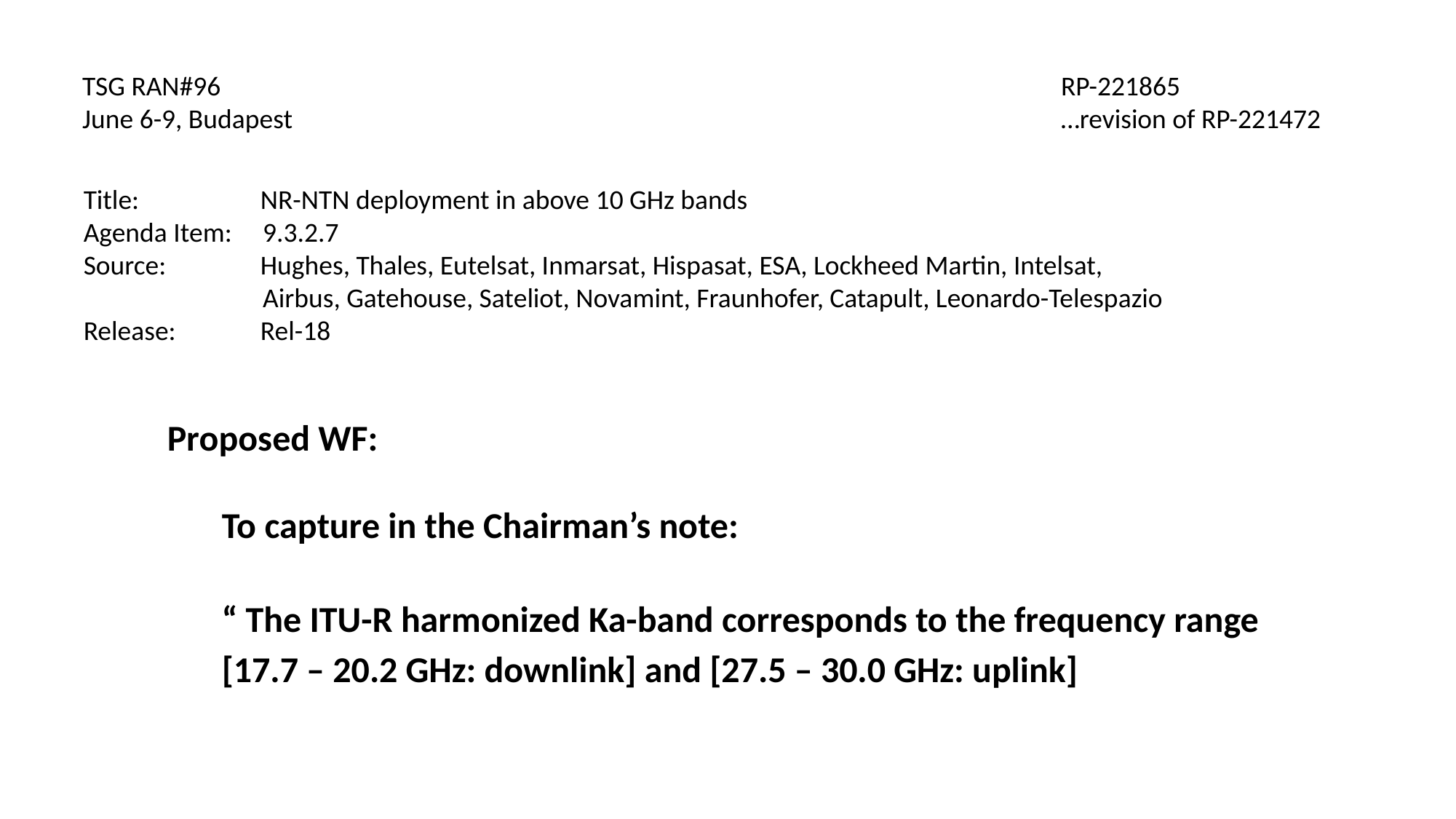

TSG RAN#96
June 6-9, Budapest
RP-221865
…revision of RP-221472
Title:	           NR-NTN deployment in above 10 GHz bands
Agenda Item:     9.3.2.7
Source:	           Hughes, Thales, Eutelsat, Inmarsat, Hispasat, ESA, Lockheed Martin, Intelsat,
                             Airbus, Gatehouse, Sateliot, Novamint, Fraunhofer, Catapult, Leonardo-Telespazio
Release:	           Rel-18
Proposed WF:

To capture in the Chairman’s note:

“ The ITU-R harmonized Ka-band corresponds to the frequency range [17.7 – 20.2 GHz: downlink] and [27.5 – 30.0 GHz: uplink]